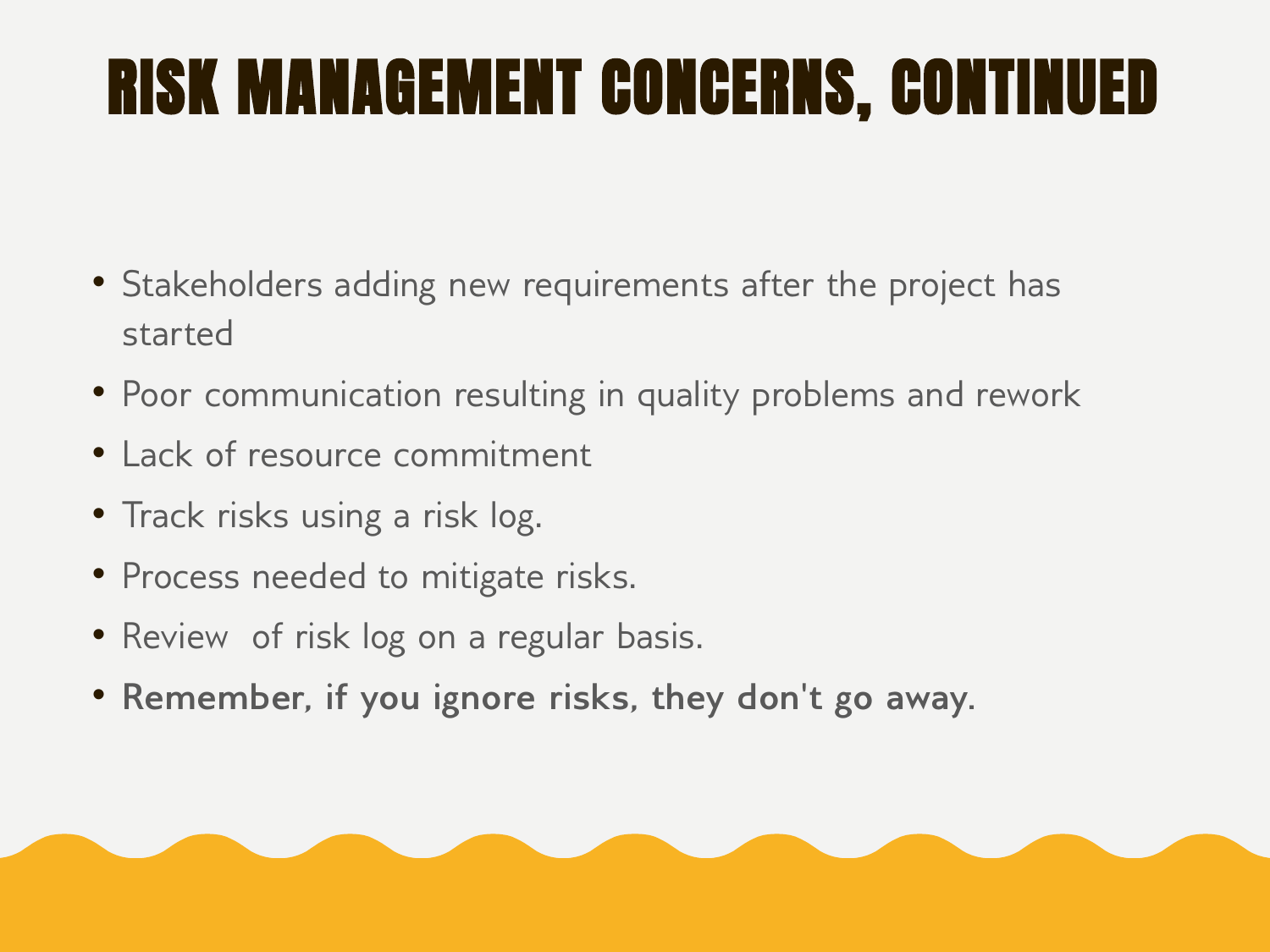

# Risk Management concerns, continued
Stakeholders adding new requirements after the project has started
Poor communication resulting in quality problems and rework
Lack of resource commitment
Track risks using a risk log.
Process needed to mitigate risks.
Review  of risk log on a regular basis.
Remember, if you ignore risks, they don't go away.